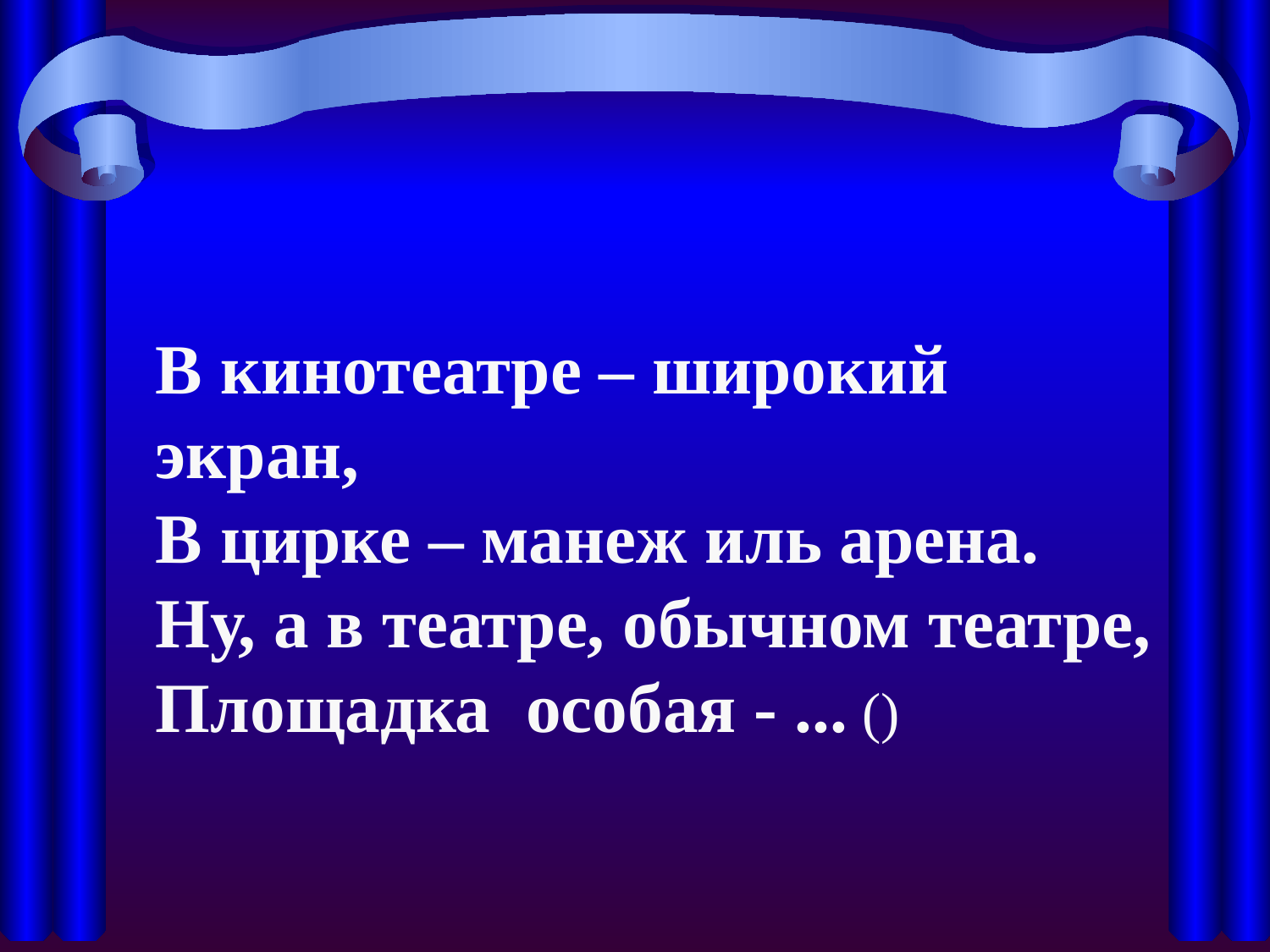

#
	В кинотеатре – широкий экран,
В цирке – манеж иль арена.
Ну, а в театре, обычном театре,
Площадка  особая - ... ()